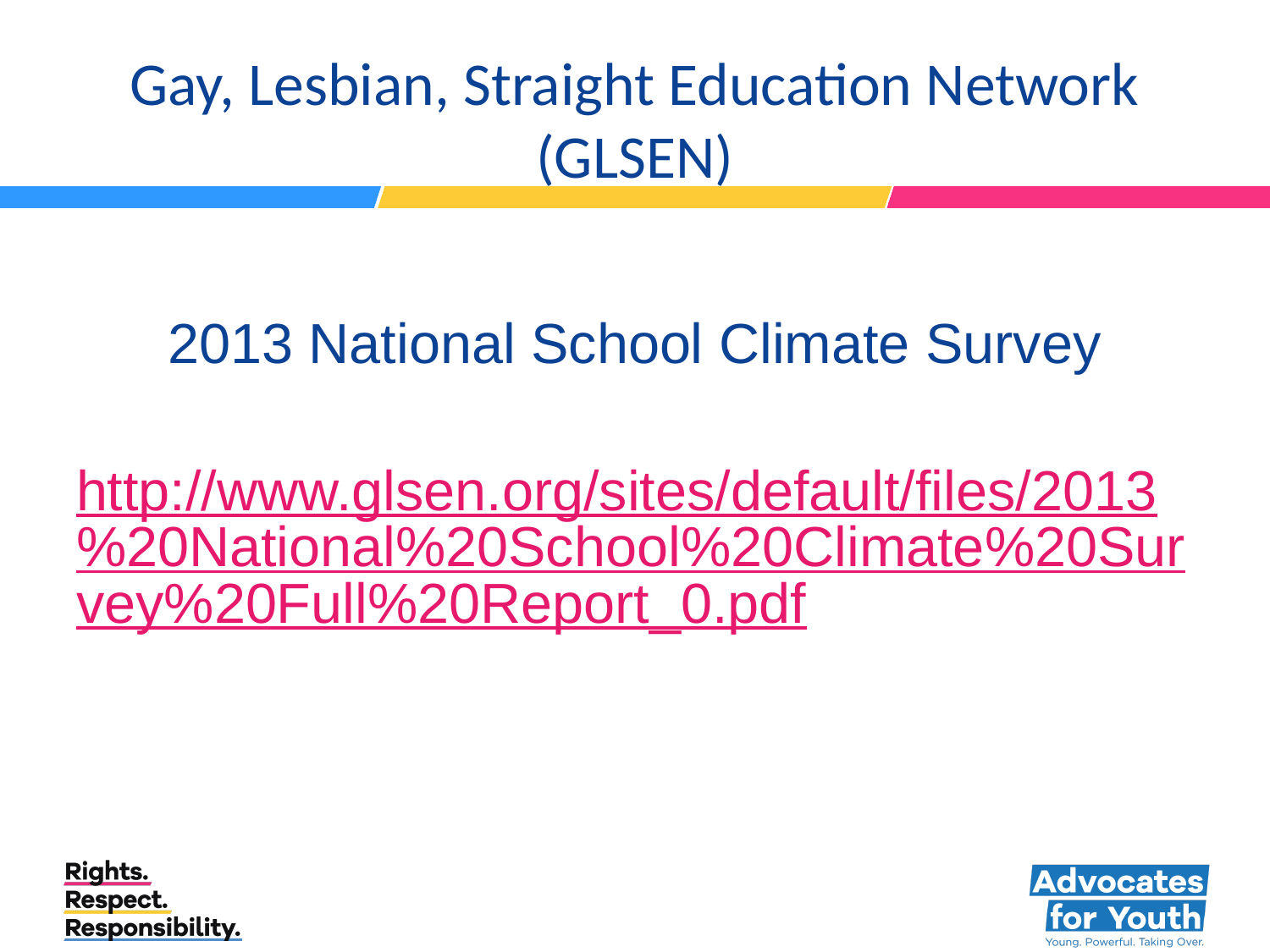

# Gay, Lesbian, Straight Education Network (GLSEN)

2013 National School Climate Survey
 http://www.glsen.org/sites/default/files/2013%20National%20School%20Climate%20Survey%20Full%20Report_0.pdf